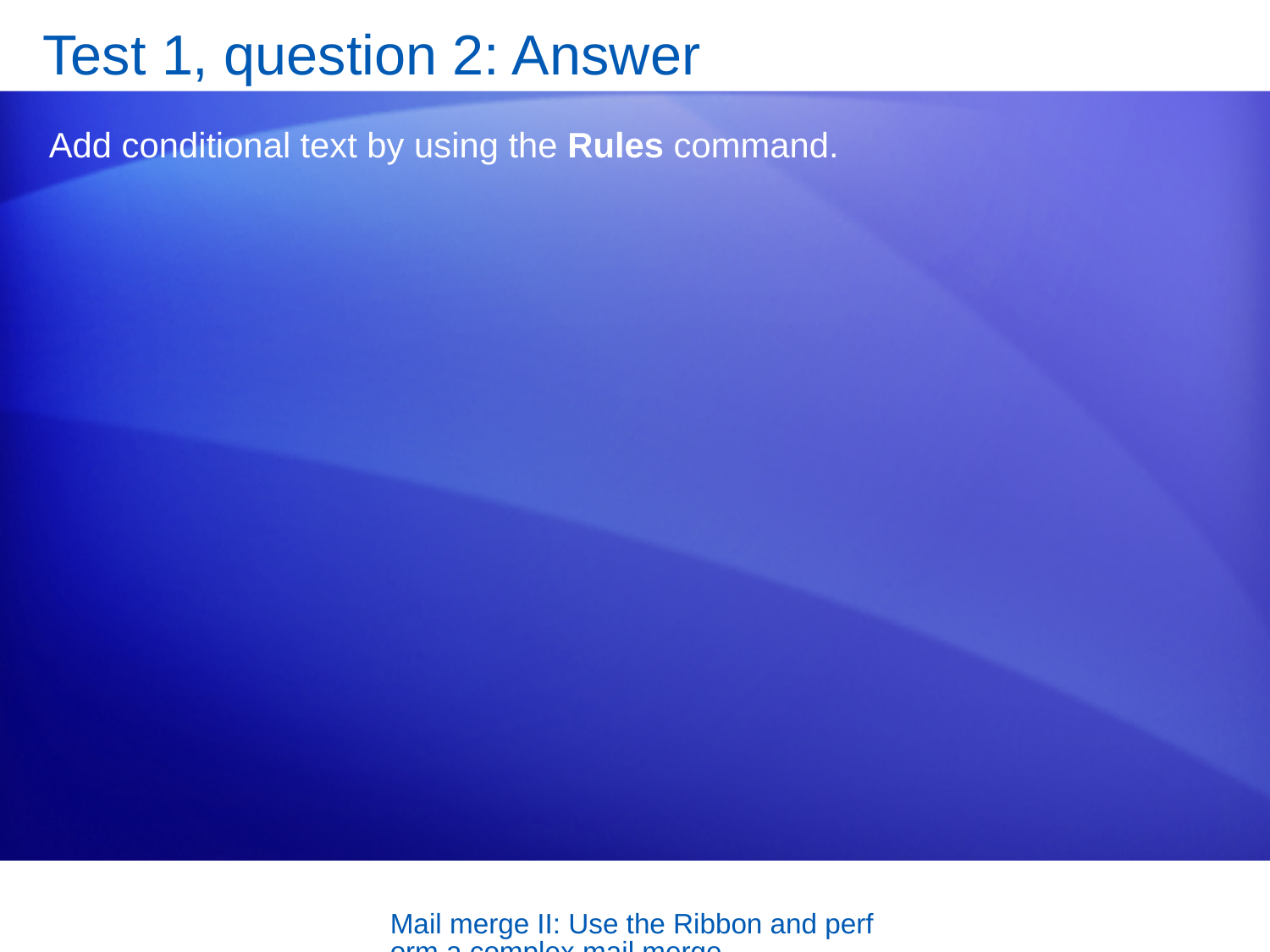

# Test 1, question 2: Answer
Add conditional text by using the Rules command.
Mail merge II: Use the Ribbon and perform a complex mail merge